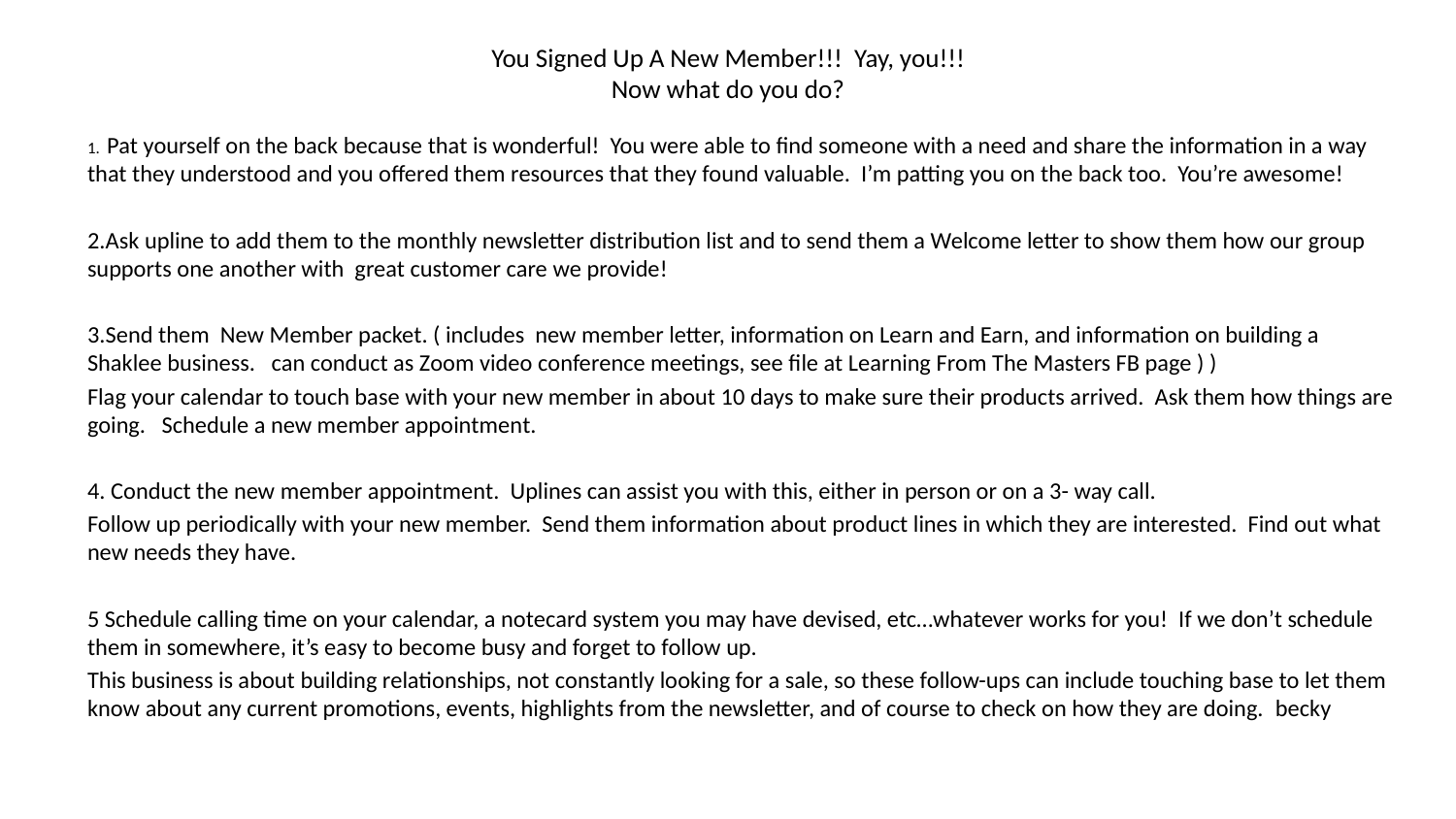

# You Signed Up A New Member!!!  Yay, you!!! Now what do you do?
1.  Pat yourself on the back because that is wonderful!  You were able to find someone with a need and share the information in a way that they understood and you offered them resources that they found valuable.  I’m patting you on the back too.  You’re awesome!

2.Ask upline to add them to the monthly newsletter distribution list and to send them a Welcome letter to show them how our group supports one another with  great customer care we provide!

3.Send them  New Member packet. ( includes  new member letter, information on Learn and Earn, and information on building a Shaklee business.   can conduct as Zoom video conference meetings, see file at Learning From The Masters FB page ) )
Flag your calendar to touch base with your new member in about 10 days to make sure their products arrived.  Ask them how things are going.   Schedule a new member appointment.

4. Conduct the new member appointment.  Uplines can assist you with this, either in person or on a 3- way call.
Follow up periodically with your new member.  Send them information about product lines in which they are interested.  Find out what new needs they have.

5 Schedule calling time on your calendar, a notecard system you may have devised, etc…whatever works for you!  If we don’t schedule them in somewhere, it’s easy to become busy and forget to follow up.
This business is about building relationships, not constantly looking for a sale, so these follow-ups can include touching base to let them know about any current promotions, events, highlights from the newsletter, and of course to check on how they are doing.  					becky